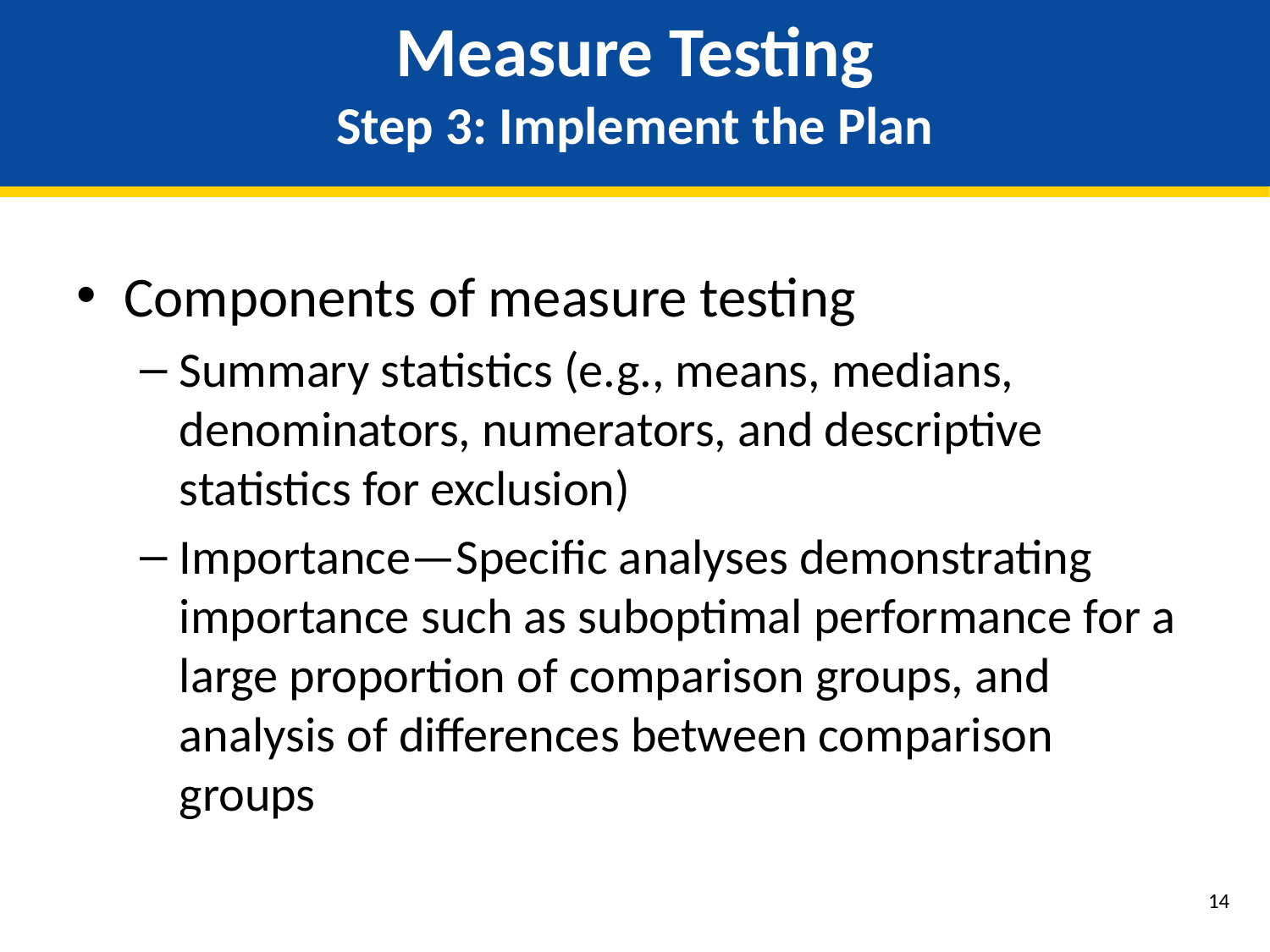

# Measure Testing Step 3: Implement the Plan
Components of measure testing
Summary statistics (e.g., means, medians, denominators, numerators, and descriptive statistics for exclusion)
Importance—Specific analyses demonstrating importance such as suboptimal performance for a large proportion of comparison groups, and analysis of differences between comparison groups